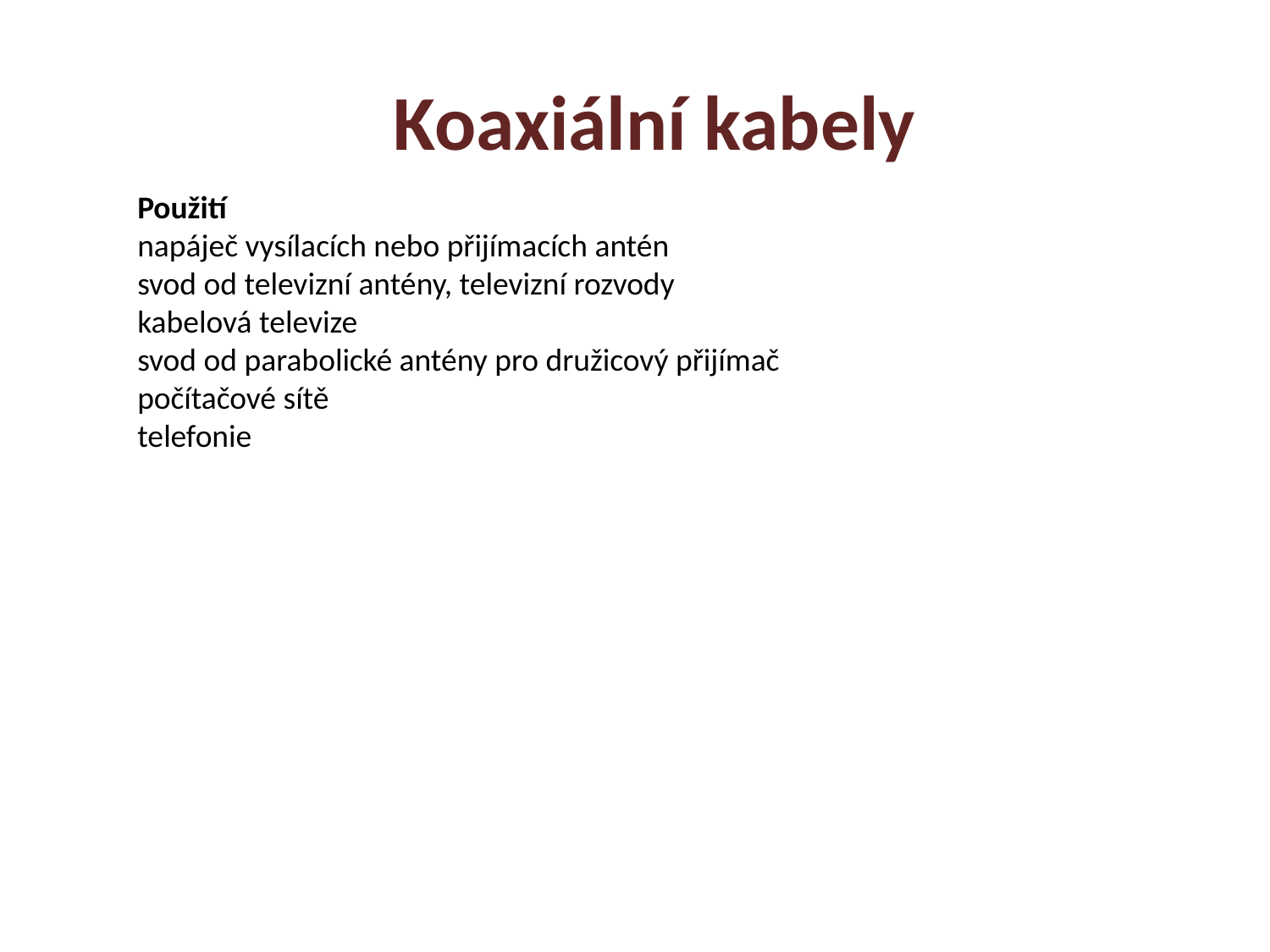

Koaxiální kabely
Použití
napáječ vysílacích nebo přijímacích antén
svod od televizní antény, televizní rozvody
kabelová televize
svod od parabolické antény pro družicový přijímač
počítačové sítě
telefonie